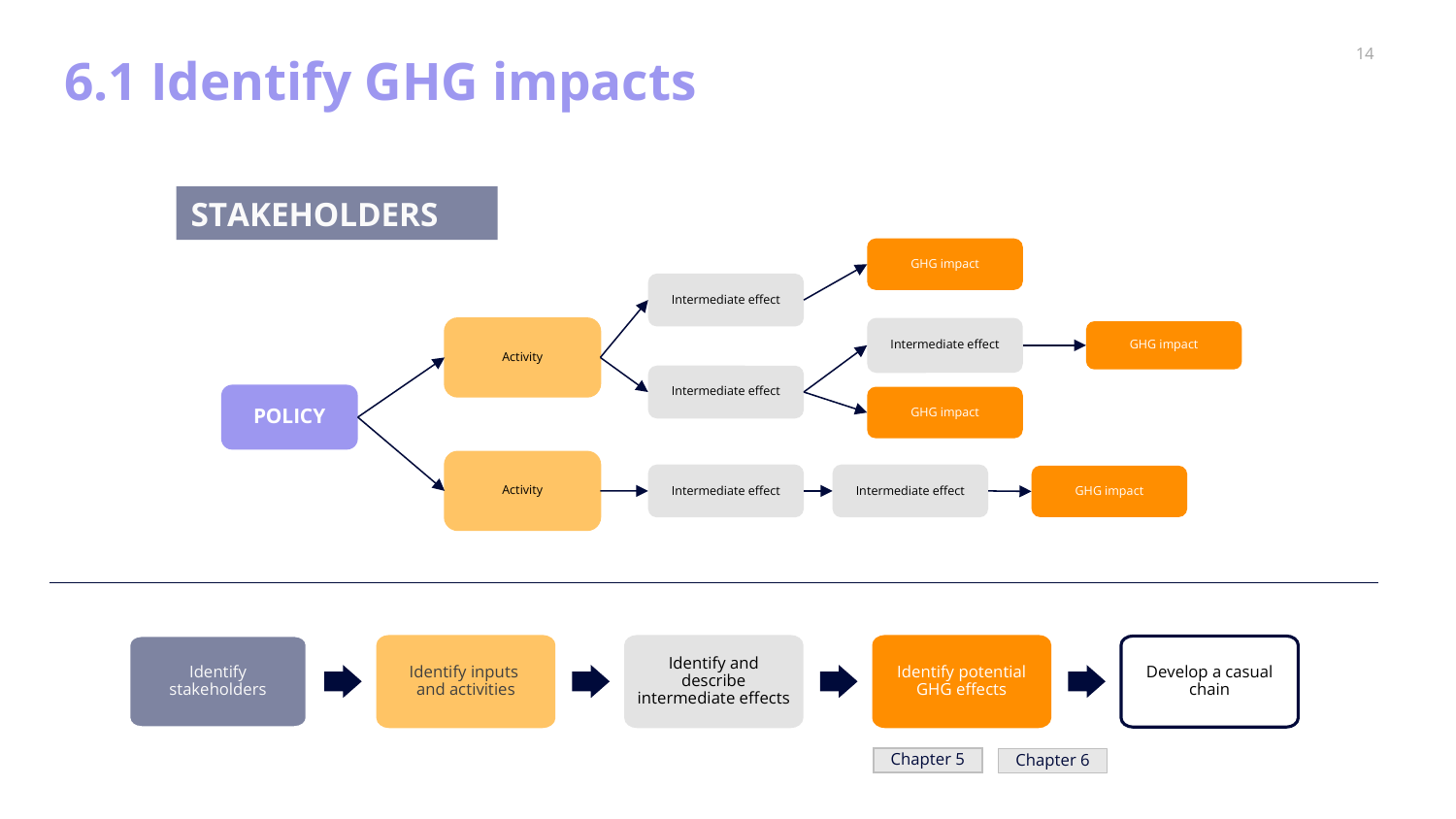

6.1 Identify GHG impacts
STAKEHOLDERS
GHG impact
Intermediate effect
Intermediate effect
Activity
GHG impact
Intermediate effect
POLICY
GHG impact
Activity
Intermediate effect
Intermediate effect
GHG impact
Identify stakeholders
Identify inputs
and activities
Identify and describe intermediate effects
Identify potential GHG effects
Develop a casual chain

Chapter 5

Chapter 6